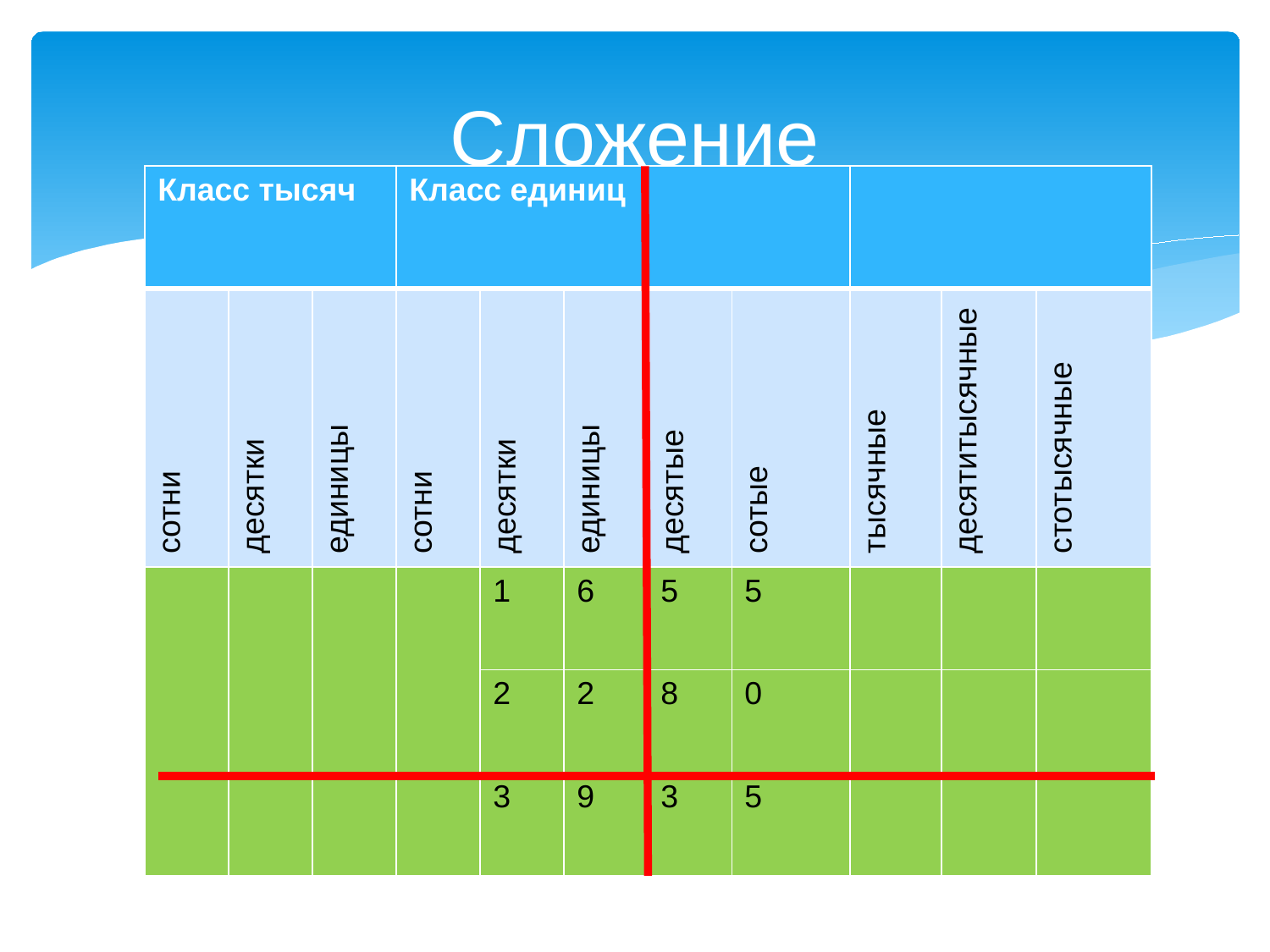

# Сложение
| Класс тысяч |  |  | Класс единиц |  |  |  |  |  |  |  |
| --- | --- | --- | --- | --- | --- | --- | --- | --- | --- | --- |
| сотни | десятки | единицы | сотни | десятки | единицы | десятые | сотые | тысячные | десятитысячные | стотысячные |
|  |  |  |  | 1 | 6 | 5 | 5 |  |  |  |
|  |  |  |  | 2 | 2 | 8 | 0 |  |  |  |
|  |  |  |  | 3 | 9 | 3 | 5 |  |  |  |